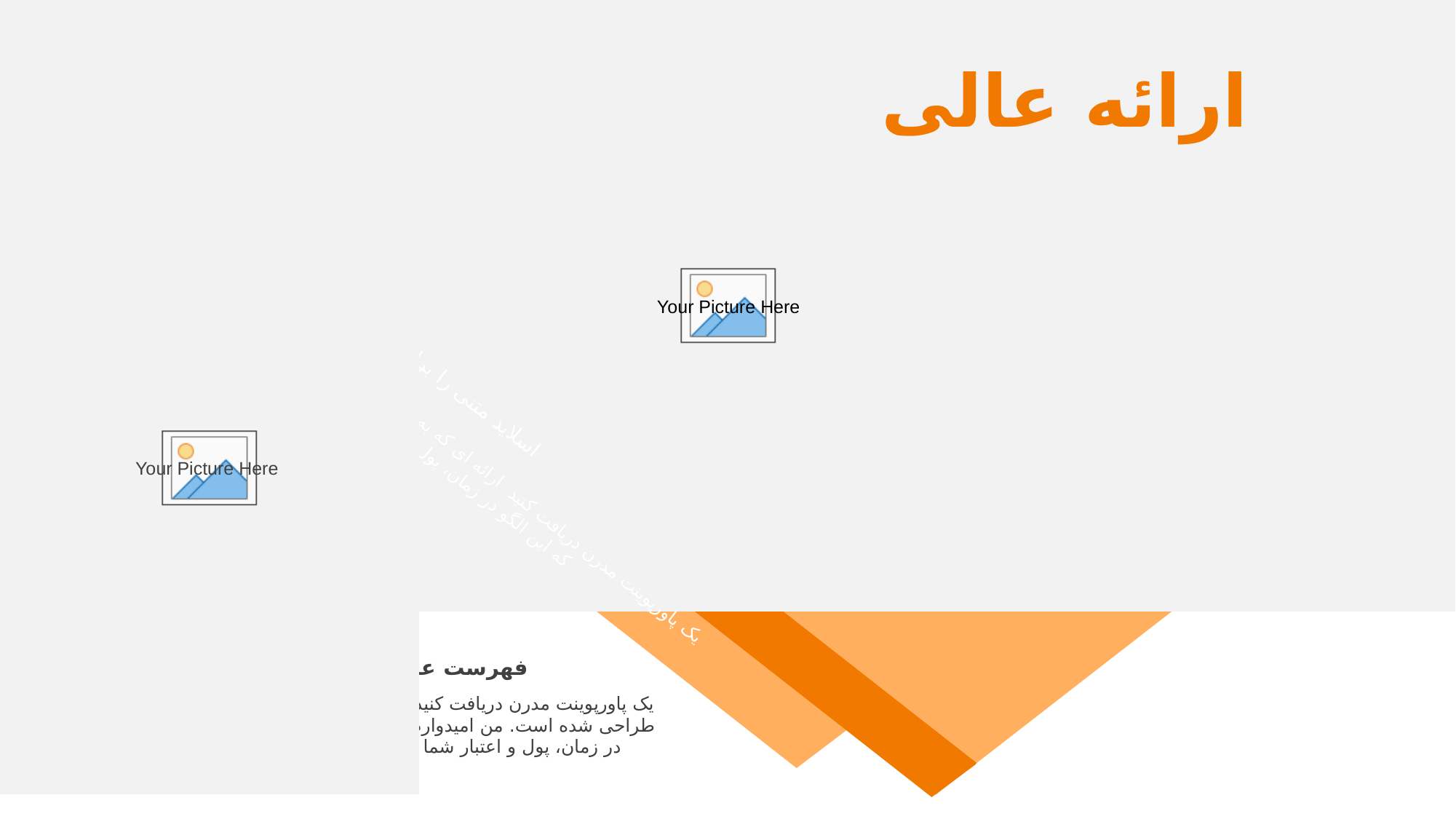

ارائه عالی

اسلاید متنی را برای پاور خود تنظیم کنید
یک پاورپوینت مدرن دریافت کنید  ارائه ای که به زیبایی طراحی شده است. من امیدوارم و معتقدم که این الگو در زمان، پول و اعتبار شما صرفه جویی کند.
فهرست عنوان
یک پاورپوینت مدرن دریافت کنید  ارائه ای که به زیبایی طراحی شده است. من امیدوارم و معتقدم که این الگو در زمان، پول و اعتبار شما صرفه جویی کند.